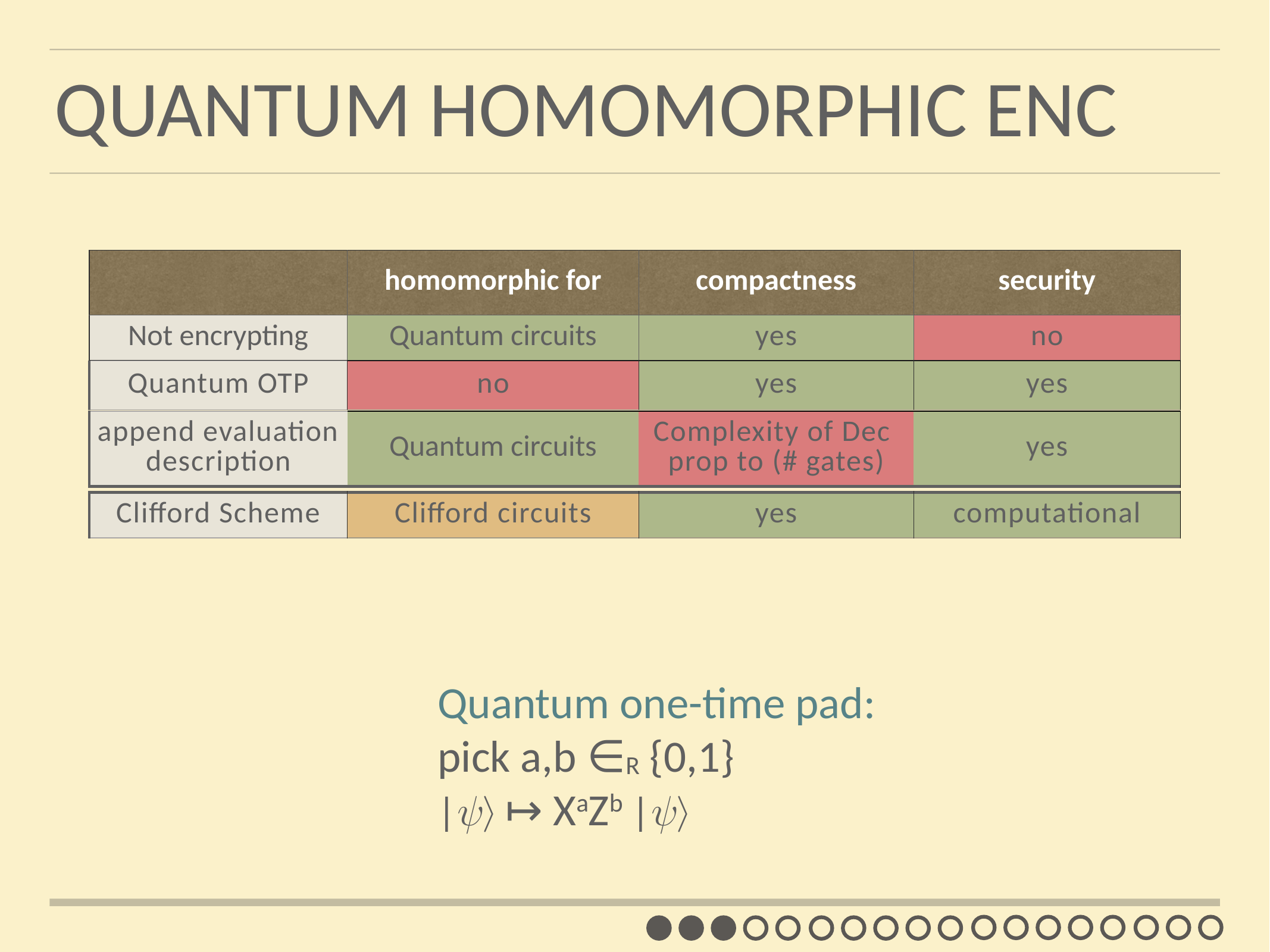

# Quantum Homomorphic enc
|  | homomorphic for | compactness | security |
| --- | --- | --- | --- |
| Not encrypting | Quantum circuits | yes | no |
| Quantum OTP | no | yes | yes |
| --- | --- | --- | --- |
| append evaluation description | Quantum circuits | Complexity of Dec  prop to (# gates) | yes |
| --- | --- | --- | --- |
| Clifford Scheme | Clifford circuits | yes | computational |
| --- | --- | --- | --- |
Quantum one-time pad:
pick a,b ∈R {0,1}
|𝜓⟩ ↦ XaZb |𝜓⟩